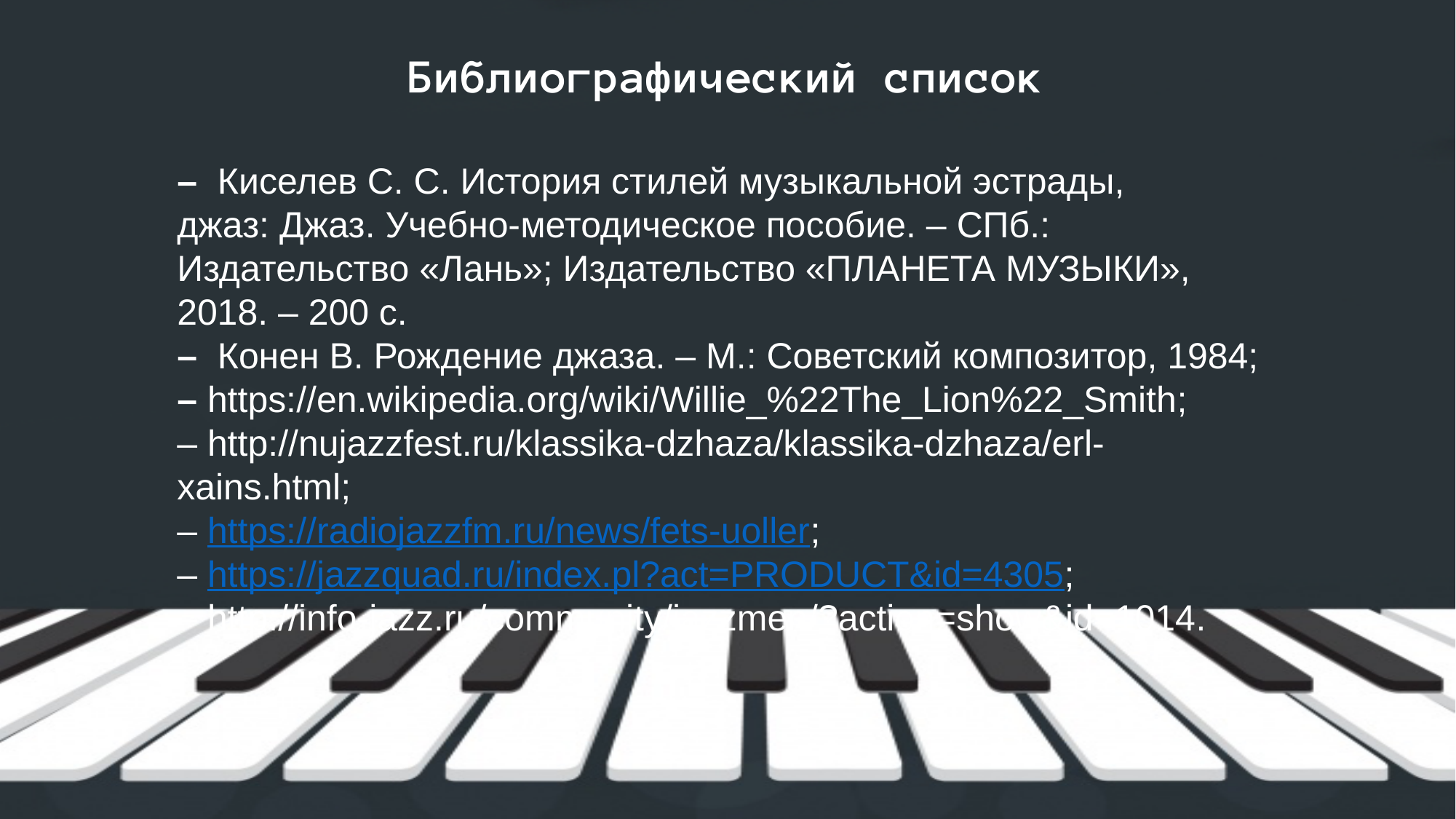

Библиографический список
–  Киселев С. С. История стилей музыкальной эстрады,
джаз: Джаз. Учебно-методическое пособие. – СПб.: Издательство «Лань»; Издательство «ПЛАНЕТА МУЗЫКИ», 2018. – 200 с.
–  Конен В. Рождение джаза. – М.: Советский композитор, 1984;
– https://en.wikipedia.org/wiki/Willie_%22The_Lion%22_Smith;
– http://nujazzfest.ru/klassika-dzhaza/klassika-dzhaza/erl-xains.html;
– https://radiojazzfm.ru/news/fets-uoller;
– https://jazzquad.ru/index.pl?act=PRODUCT&id=4305;
– http://info-jazz.ru/community/jazzmen/?action=show&id=1014.